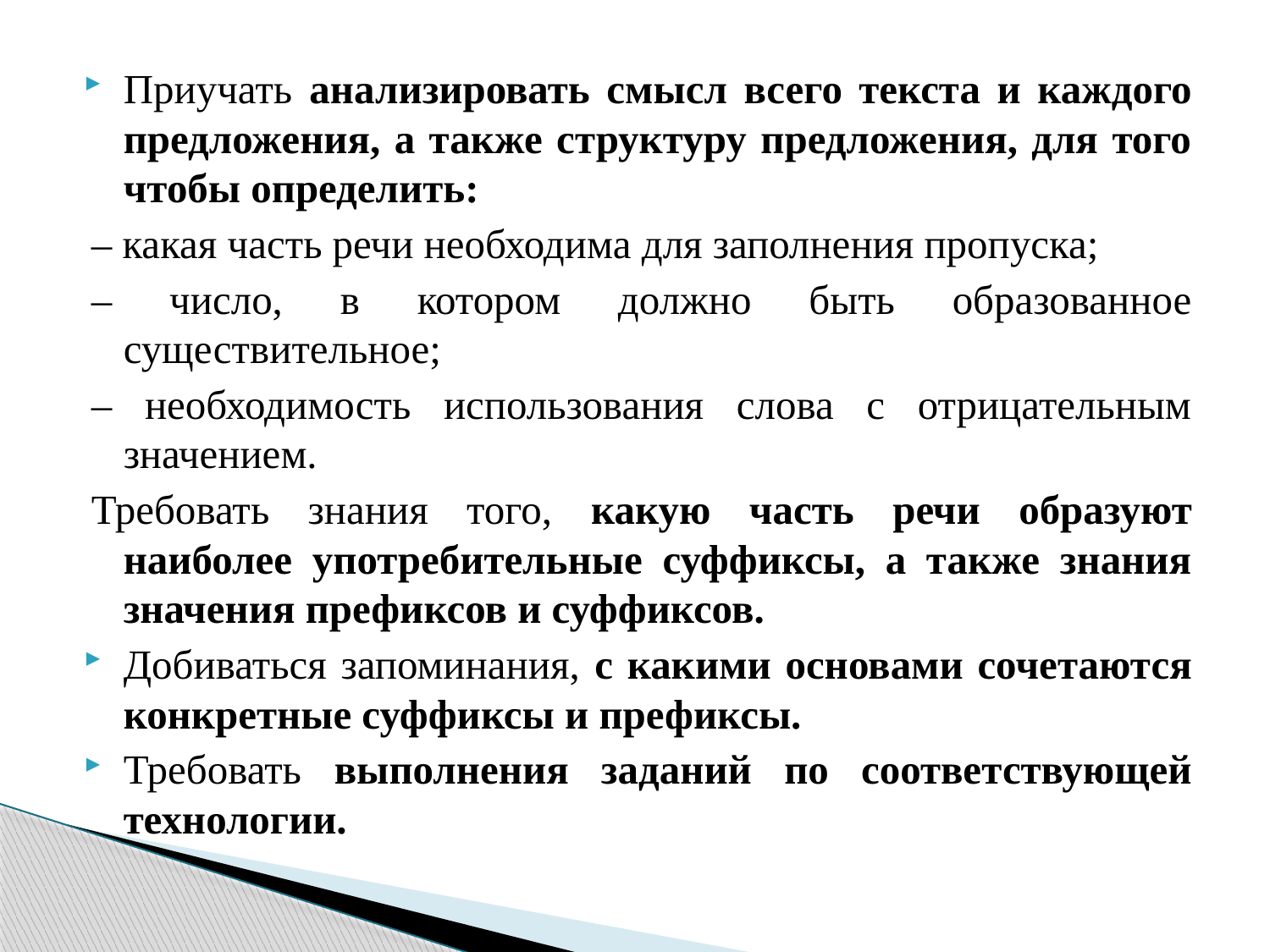

Приучать анализировать смысл всего текста и каждого предложения, а также структуру предложения, для того чтобы определить:
– какая часть речи необходима для заполнения пропуска;
– число, в котором должно быть образованное существительное;
– необходимость использования слова с отрицательным значением.
Требовать знания того, какую часть речи образуют наиболее употребительные суффиксы, а также знания значения префиксов и суффиксов.
Добиваться запоминания, с какими основами сочетаются конкретные суффиксы и префиксы.
Требовать выполнения заданий по соответствующей технологии.